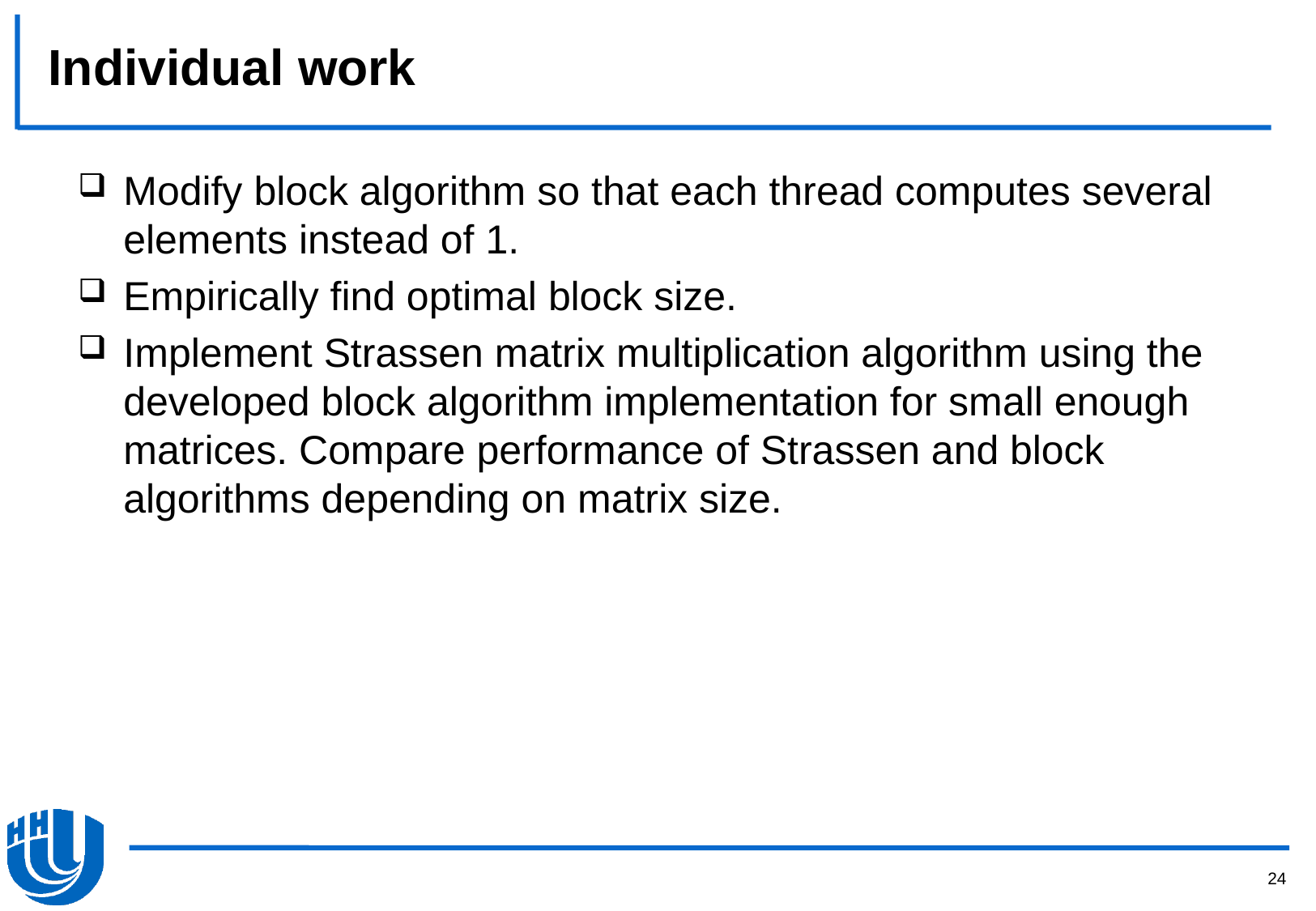

# Individual work
Modify block algorithm so that each thread computes several elements instead of 1.
Empirically find optimal block size.
Implement Strassen matrix multiplication algorithm using the developed block algorithm implementation for small enough matrices. Compare performance of Strassen and block algorithms depending on matrix size.

24